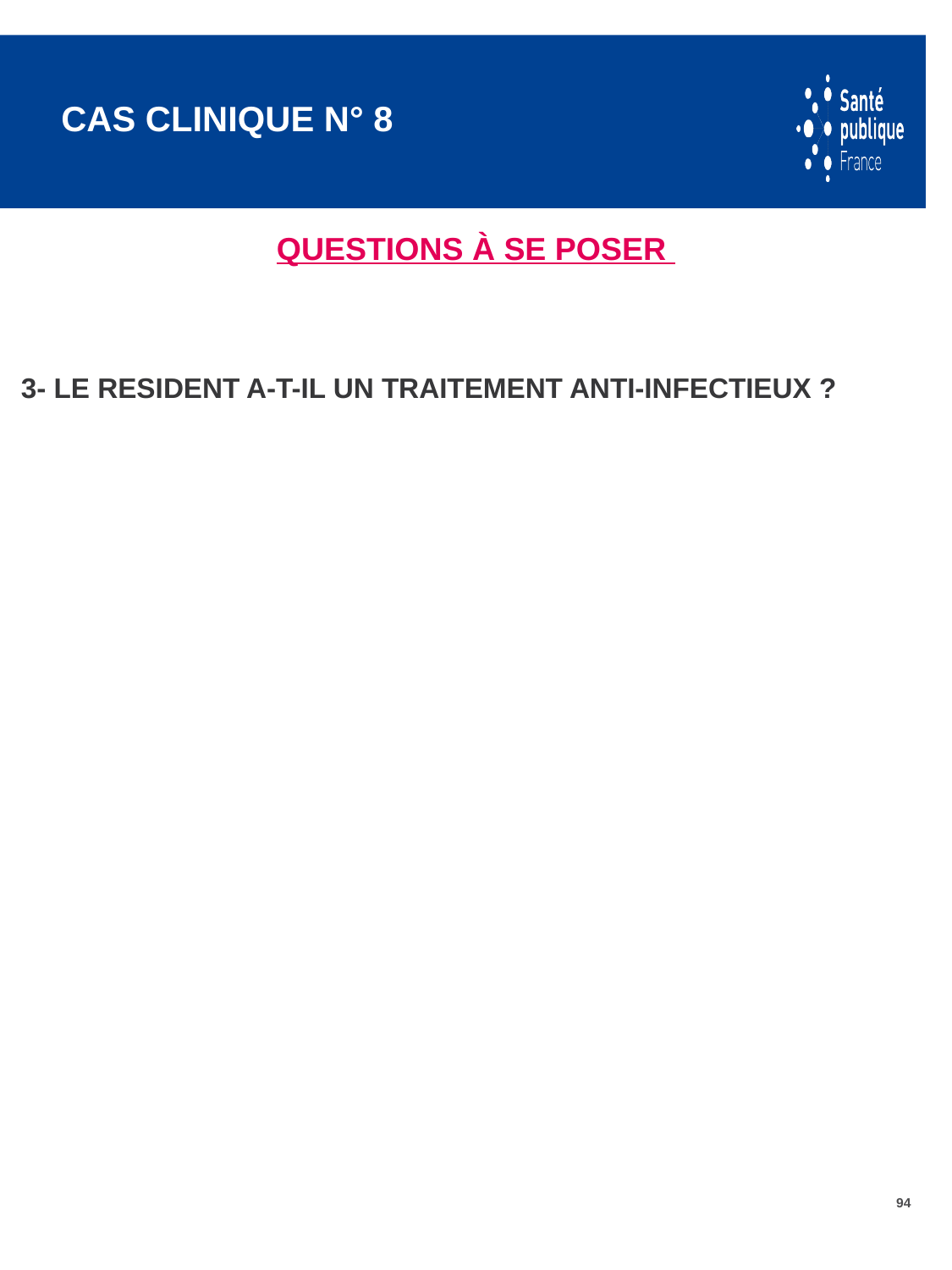

# Cas clinique n° 8
Questions à se poser

3- Le RESIDENT A-T-IL UN TRAITEMENT ANTI-INFECTIEUX ?